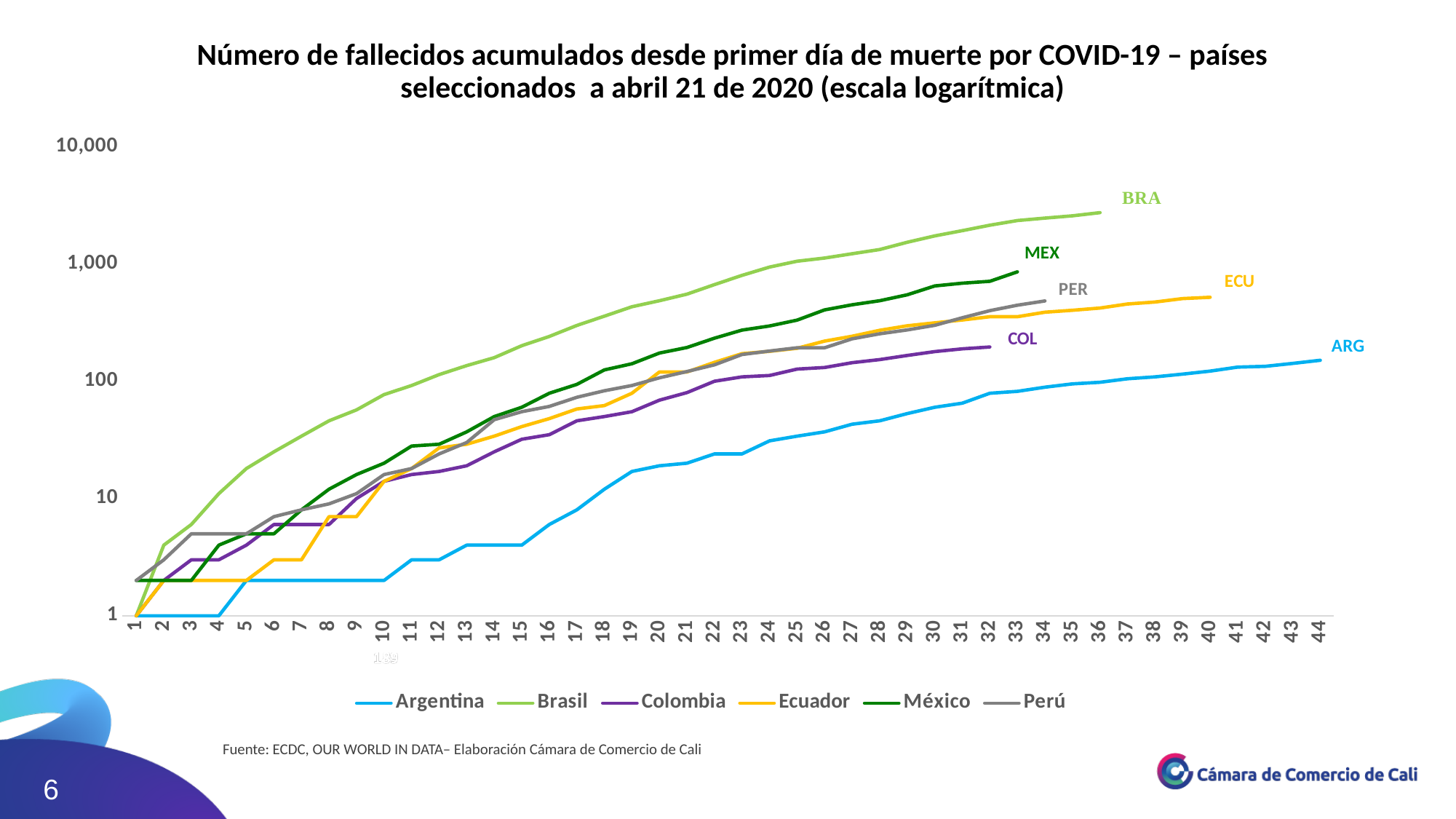

Número de fallecidos acumulados desde primer día de muerte por COVID-19 – países seleccionados  a abril 21 de 2020 (escala logarítmica)

### Chart

| Category | Argentina | Brasil | Colombia | Ecuador | México | Perú |
|---|---|---|---|---|---|---|
| 1 | 1.0 | 1.0 | 1.0 | 1.0 | 2.0 | 2.0 |
| 2 | 1.0 | 4.0 | 2.0 | 2.0 | 2.0 | 3.0 |
| 3 | 1.0 | 6.0 | 3.0 | 2.0 | 2.0 | 5.0 |
| 4 | 1.0 | 11.0 | 3.0 | 2.0 | 4.0 | 5.0 |
| 5 | 2.0 | 18.0 | 4.0 | 2.0 | 5.0 | 5.0 |
| 6 | 2.0 | 25.0 | 6.0 | 3.0 | 5.0 | 7.0 |
| 7 | 2.0 | 34.0 | 6.0 | 3.0 | 8.0 | 8.0 |
| 8 | 2.0 | 46.0 | 6.0 | 7.0 | 12.0 | 9.0 |
| 9 | 2.0 | 57.0 | 10.0 | 7.0 | 16.0 | 11.0 |
| 10 | 2.0 | 77.0 | 14.0 | 14.0 | 20.0 | 16.0 |
| 11 | 3.0 | 92.0 | 16.0 | 18.0 | 28.0 | 18.0 |
| 12 | 3.0 | 114.0 | 17.0 | 27.0 | 29.0 | 24.0 |
| 13 | 4.0 | 136.0 | 19.0 | 29.0 | 37.0 | 30.0 |
| 14 | 4.0 | 159.0 | 25.0 | 34.0 | 50.0 | 47.0 |
| 15 | 4.0 | 201.0 | 32.0 | 41.0 | 60.0 | 55.0 |
| 16 | 6.0 | 241.0 | 35.0 | 48.0 | 79.0 | 61.0 |
| 17 | 8.0 | 299.0 | 46.0 | 58.0 | 94.0 | 73.0 |
| 18 | 12.0 | 359.0 | 50.0 | 62.0 | 125.0 | 83.0 |
| 19 | 17.0 | 432.0 | 55.0 | 79.0 | 141.0 | 92.0 |
| 20 | 19.0 | 486.0 | 69.0 | 120.0 | 174.0 | 107.0 |
| 21 | 20.0 | 553.0 | 80.0 | 120.0 | 194.0 | 121.0 |
| 22 | 24.0 | 667.0 | 100.0 | 145.0 | 233.0 | 138.0 |
| 23 | 24.0 | 800.0 | 109.0 | 172.0 | 273.0 | 169.0 |
| 24 | 31.0 | 941.0 | 112.0 | 180.0 | 296.0 | 181.0 |
| 25 | 34.0 | 1056.0 | 127.0 | 191.0 | 332.0 | 193.0 |
| 26 | 37.0 | 1124.0 | 131.0 | 220.0 | 406.0 | 193.0 |
| 27 | 43.0 | 1223.0 | 144.0 | 242.0 | 449.0 | 230.0 |
| 28 | 46.0 | 1328.0 | 153.0 | 272.0 | 486.0 | 254.0 |
| 29 | 53.0 | 1532.0 | 166.0 | 297.0 | 546.0 | 274.0 |
| 30 | 60.0 | 1736.0 | 179.0 | 315.0 | 650.0 | 300.0 |
| 31 | 65.0 | 1924.0 | 189.0 | 333.0 | 686.0 | 348.0 |
| 32 | 79.0 | 2141.0 | 196.0 | 355.0 | 712.0 | 400.0 |
| 33 | 82.0 | 2347.0 | None | 355.0 | 857.0 | 445.0 |
| 34 | 89.0 | 2462.0 | None | 388.0 | None | 484.0 |
| 35 | 95.0 | 2575.0 | None | 403.0 | None | None |
| 36 | 98.0 | 2741.0 | None | 421.0 | None | None |
| 37 | 105.0 | None | None | 456.0 | None | None |
| 38 | 109.0 | None | None | 474.0 | None | None |
| 39 | 115.0 | None | None | 507.0 | None | None |
| 40 | 122.0 | None | None | 520.0 | None | None |
| 41 | 132.0 | None | None | None | None | None |
| 42 | 134.0 | None | None | None | None | None |
| 43 | 142.0 | None | None | None | None | None |
| 44 | 151.0 | None | None | None | None | None |
Fuente: ECDC, OUR WORLD IN DATA– Elaboración Cámara de Comercio de Cali